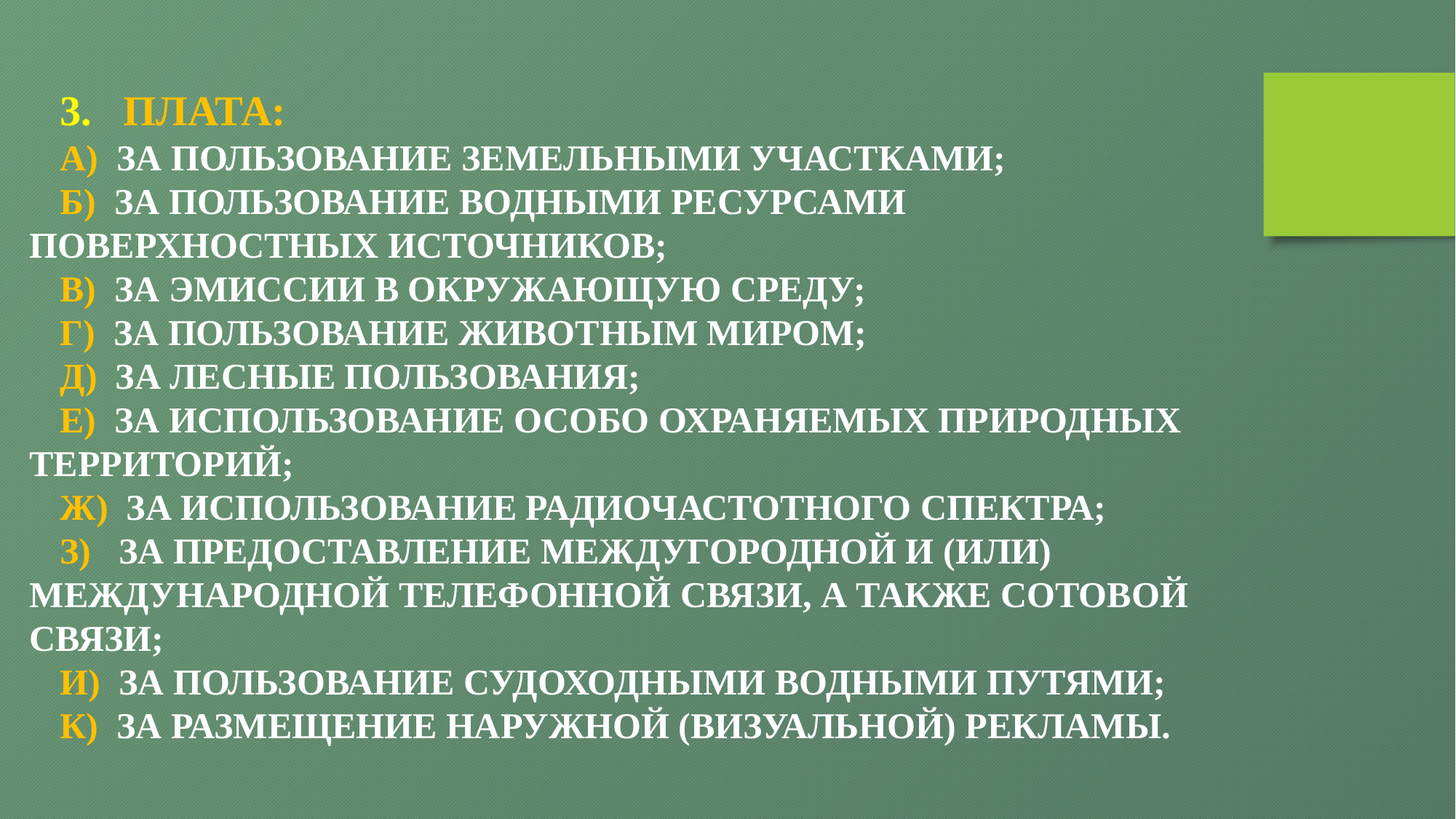

3.   ПЛАТА:
А)  ЗА ПОЛЬЗОВАНИЕ ЗЕМЕЛЬНЫМИ УЧАСТКАМИ;
Б)  ЗА ПОЛЬЗОВАНИЕ ВОДНЫМИ РЕСУРСАМИ                           ПОВЕРХНОСТНЫХ ИСТОЧНИКОВ;
В)  ЗА ЭМИССИИ В ОКРУЖАЮЩУЮ СРЕДУ;
Г)  ЗА ПОЛЬЗОВАНИЕ ЖИВОТНЫМ МИРОМ;
Д)  ЗА ЛЕСНЫЕ ПОЛЬЗОВАНИЯ;
Е)  ЗА ИСПОЛЬЗОВАНИЕ ОСОБО ОХРАНЯЕМЫХ ПРИРОДНЫХ     ТЕРРИТОРИЙ;
Ж)  ЗА ИСПОЛЬЗОВАНИЕ РАДИОЧАСТОТНОГО СПЕКТРА;
З)   ЗА ПРЕДОСТАВЛЕНИЕ МЕЖДУГОРОДНОЙ И (ИЛИ) МЕЖДУНАРОДНОЙ ТЕЛЕФОННОЙ СВЯЗИ, А ТАКЖЕ СОТОВОЙ СВЯЗИ;
И)  ЗА ПОЛЬЗОВАНИЕ СУДОХОДНЫМИ ВОДНЫМИ ПУТЯМИ;
К)  ЗА РАЗМЕЩЕНИЕ НАРУЖНОЙ (ВИЗУАЛЬНОЙ) РЕКЛАМЫ.